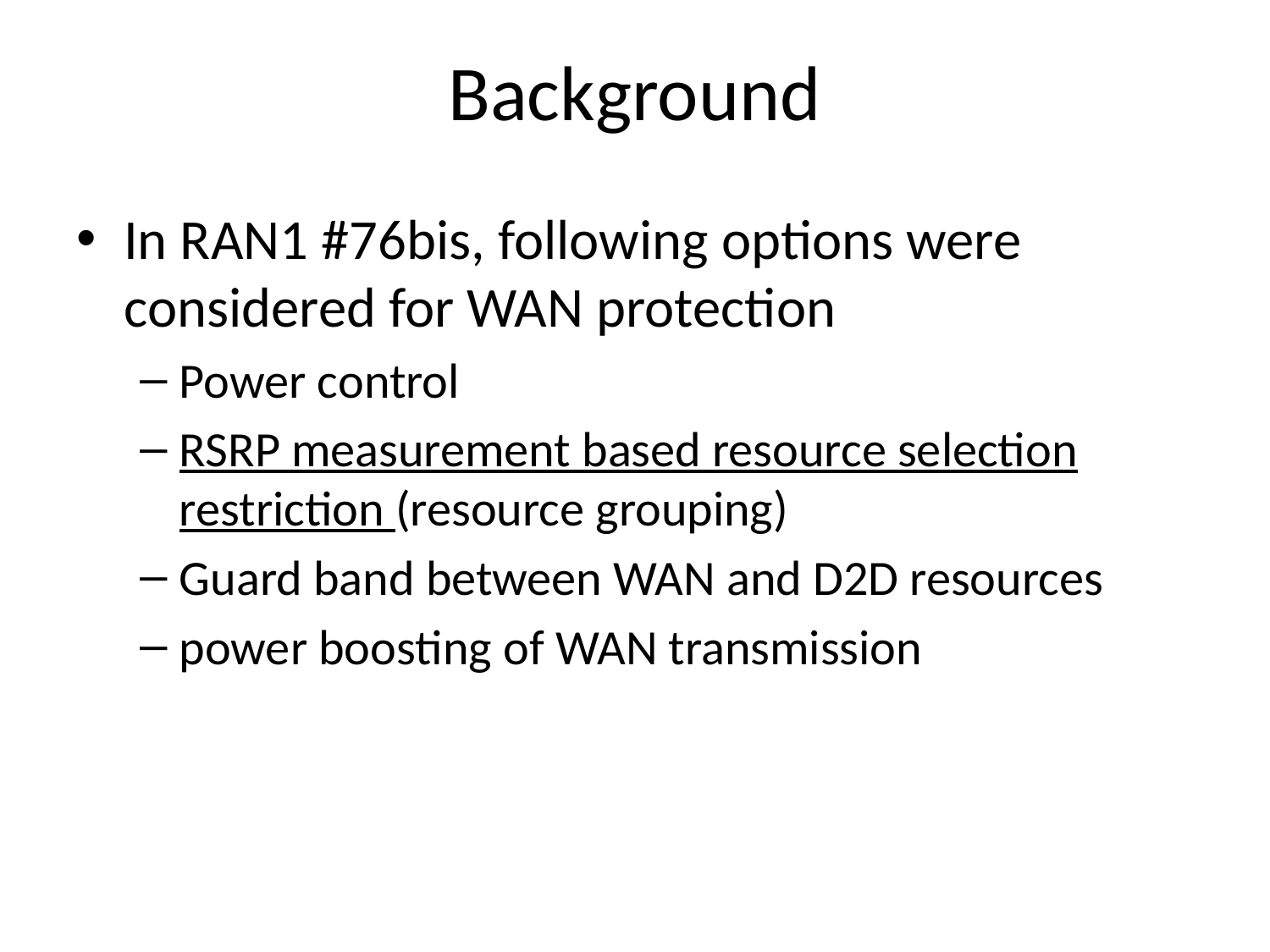

# Background
In RAN1 #76bis, following options were considered for WAN protection
Power control
RSRP measurement based resource selection restriction (resource grouping)
Guard band between WAN and D2D resources
power boosting of WAN transmission